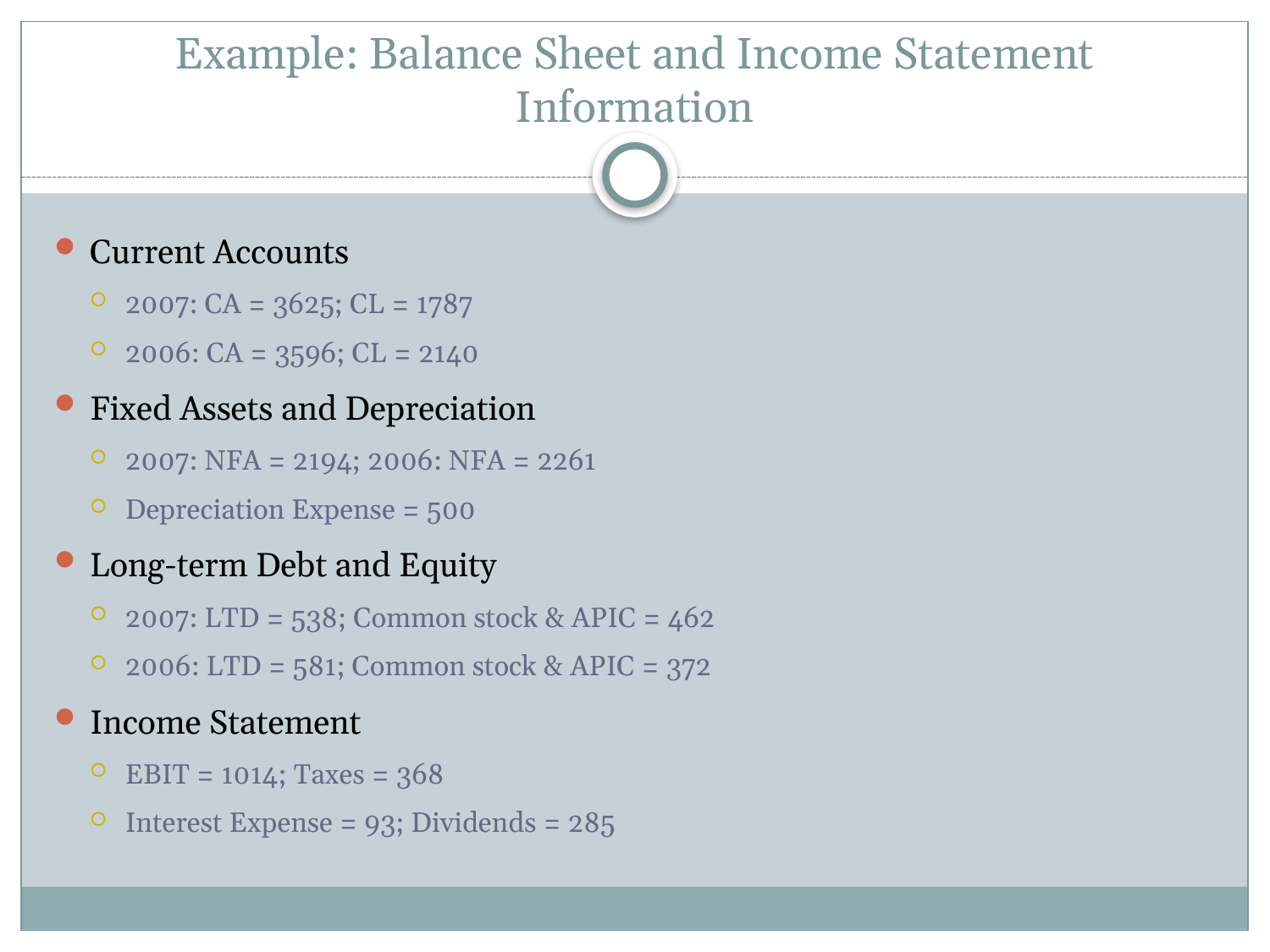

# Example: Balance Sheet and Income Statement Information
Current Accounts
2007: CA = 3625; CL = 1787
2006: CA = 3596; CL = 2140
Fixed Assets and Depreciation
2007: NFA = 2194; 2006: NFA = 2261
Depreciation Expense = 500
Long-term Debt and Equity
2007: LTD = 538; Common stock & APIC = 462
2006: LTD = 581; Common stock & APIC = 372
Income Statement
EBIT = 1014; Taxes = 368
Interest Expense = 93; Dividends = 285